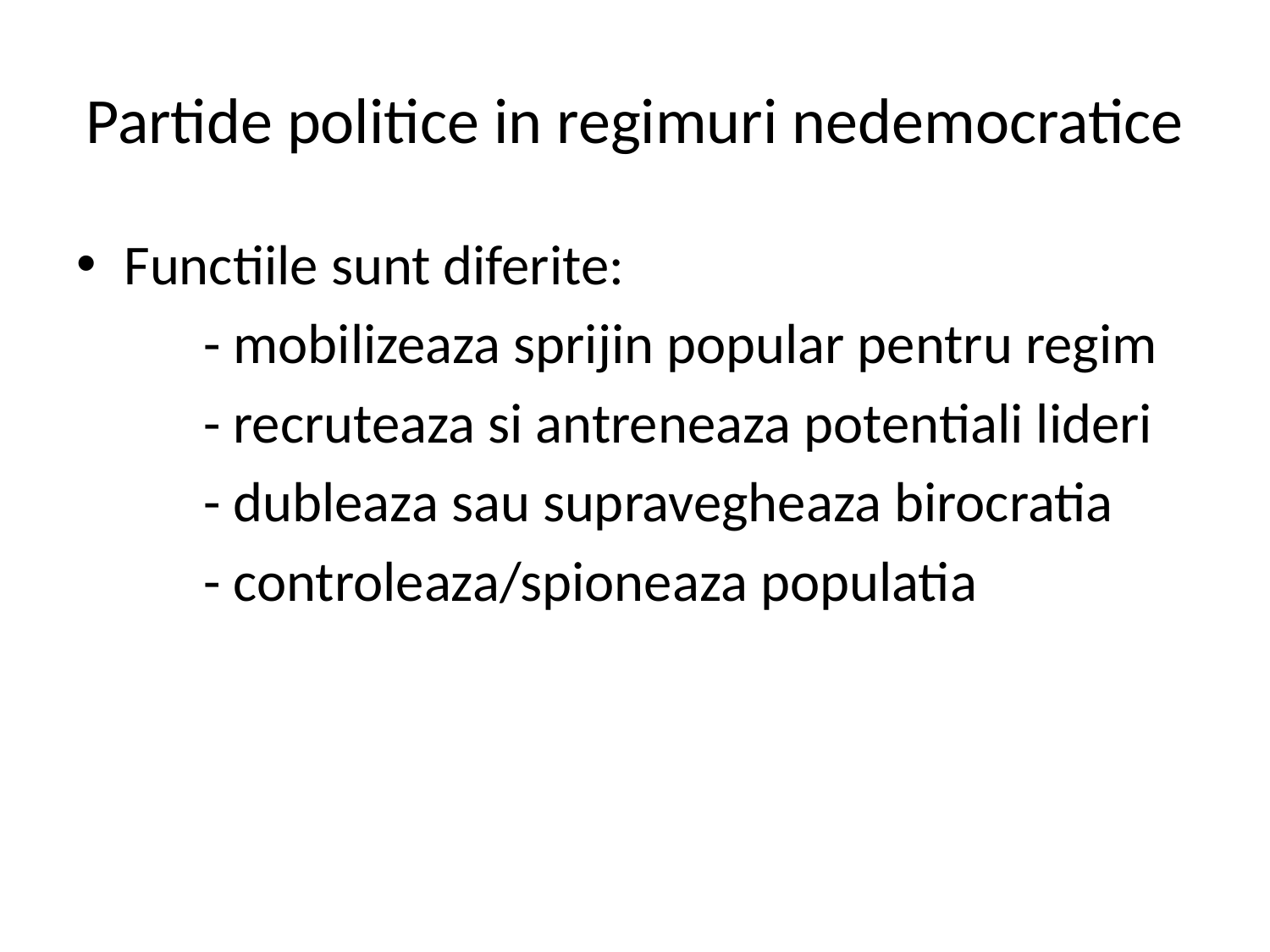

# Partide politice in regimuri nedemocratice
Functiile sunt diferite:
	- mobilizeaza sprijin popular pentru regim
	- recruteaza si antreneaza potentiali lideri
	- dubleaza sau supravegheaza birocratia
	- controleaza/spioneaza populatia